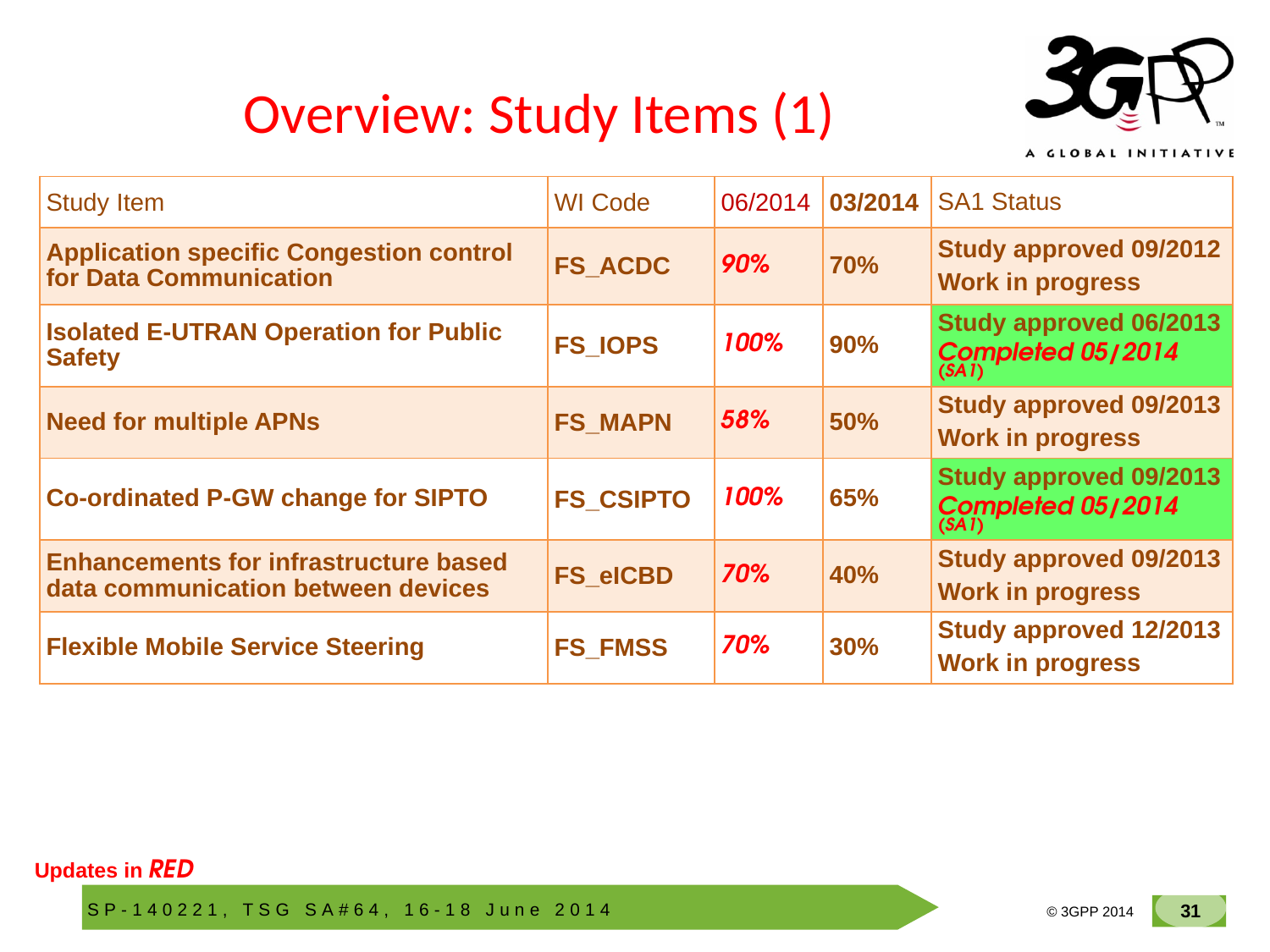

# Overview: Study Items (1)
| Study Item | WI Code | 06/2014 | 03/2014 | SA1 Status |
| --- | --- | --- | --- | --- |
| Application specific Congestion control for Data Communication | FS\_ACDC | 90% | 70% | Study approved 09/2012 Work in progress |
| Isolated E-UTRAN Operation for Public Safety | FS\_IOPS | 100% | 90% | Study approved 06/2013 Completed 05/2014 (SA1) |
| Need for multiple APNs | FS\_MAPN | 58% | 50% | Study approved 09/2013 Work in progress |
| Co-ordinated P-GW change for SIPTO | FS\_CSIPTO | 100% | 65% | Study approved 09/2013 Completed 05/2014 (SA1) |
| Enhancements for infrastructure based data communication between devices | FS\_eICBD | 70% | 40% | Study approved 09/2013 Work in progress |
| Flexible Mobile Service Steering | FS\_FMSS | 70% | 30% | Study approved 12/2013 Work in progress |
Updates in RED